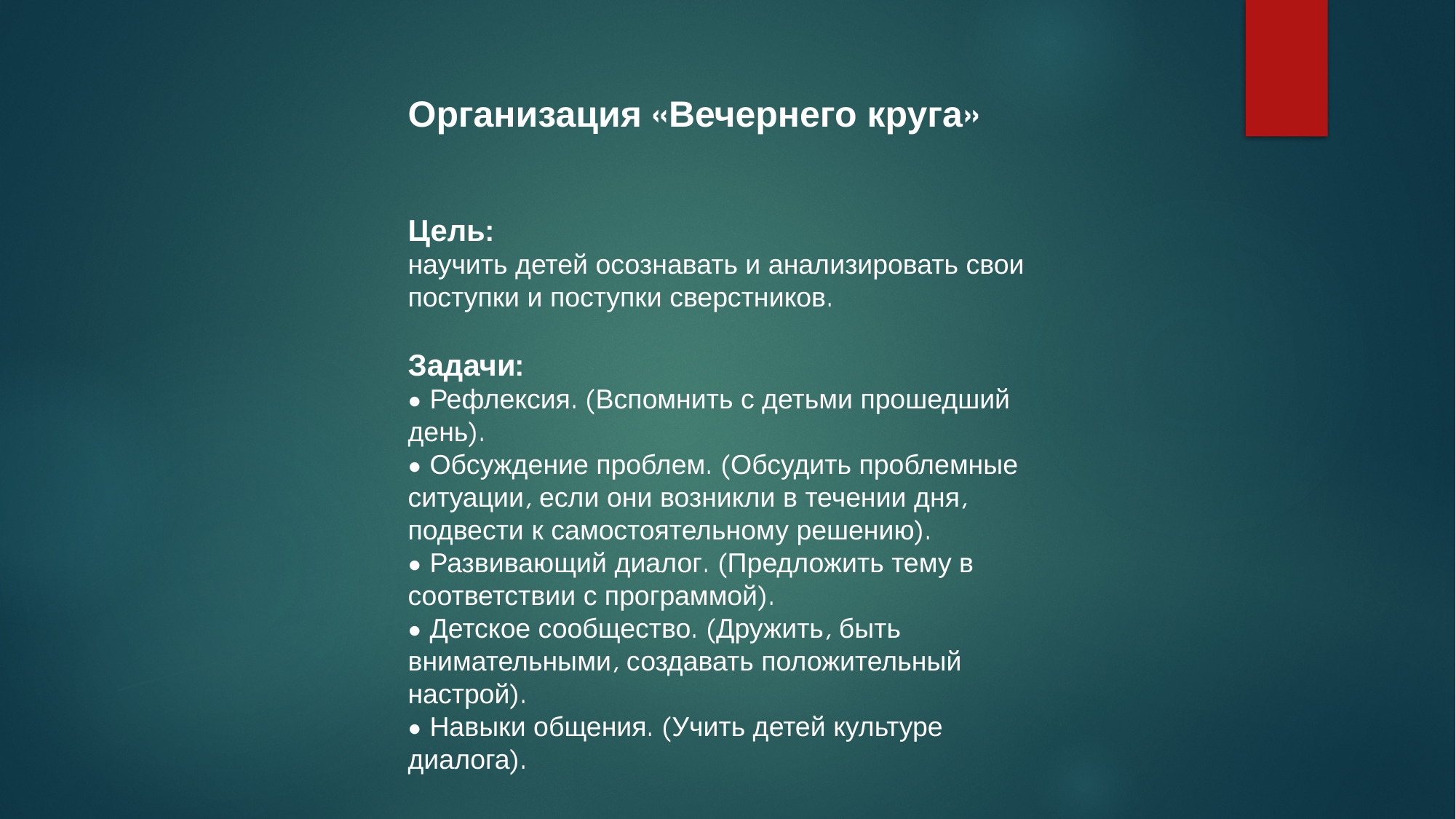

Организация «Вечернего круга»

Цель:
научить детей осознавать и анализировать свои поступки и поступки сверстников.

Задачи:
• Рефлексия. (Вспомнить с детьми прошедший день).
• Обсуждение проблем. (Обсудить проблемные ситуации, если они возникли в течении дня, подвести к самостоятельному решению).
• Развивающий диалог. (Предложить тему в соответствии с программой).
• Детское сообщество. (Дружить, быть внимательными, создавать положительный настрой).
• Навыки общения. (Учить детей культуре диалога).